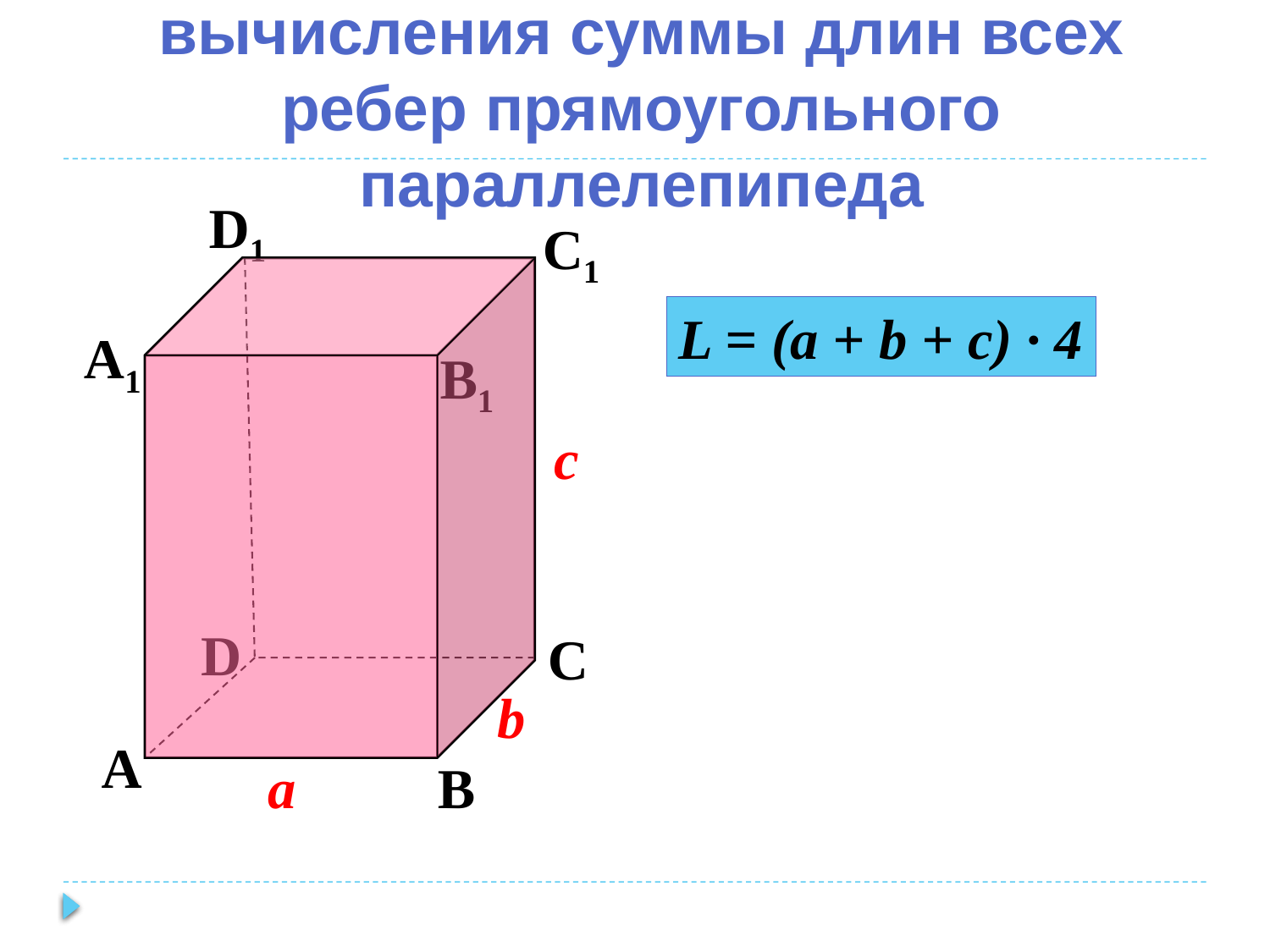

# Составьте формулу для вычисления суммы длин всех ребер прямоугольного параллелепипеда
D1
С1

L = (a + b + c) ∙ 4
А1
B1
c
D
С
b
А
а
В